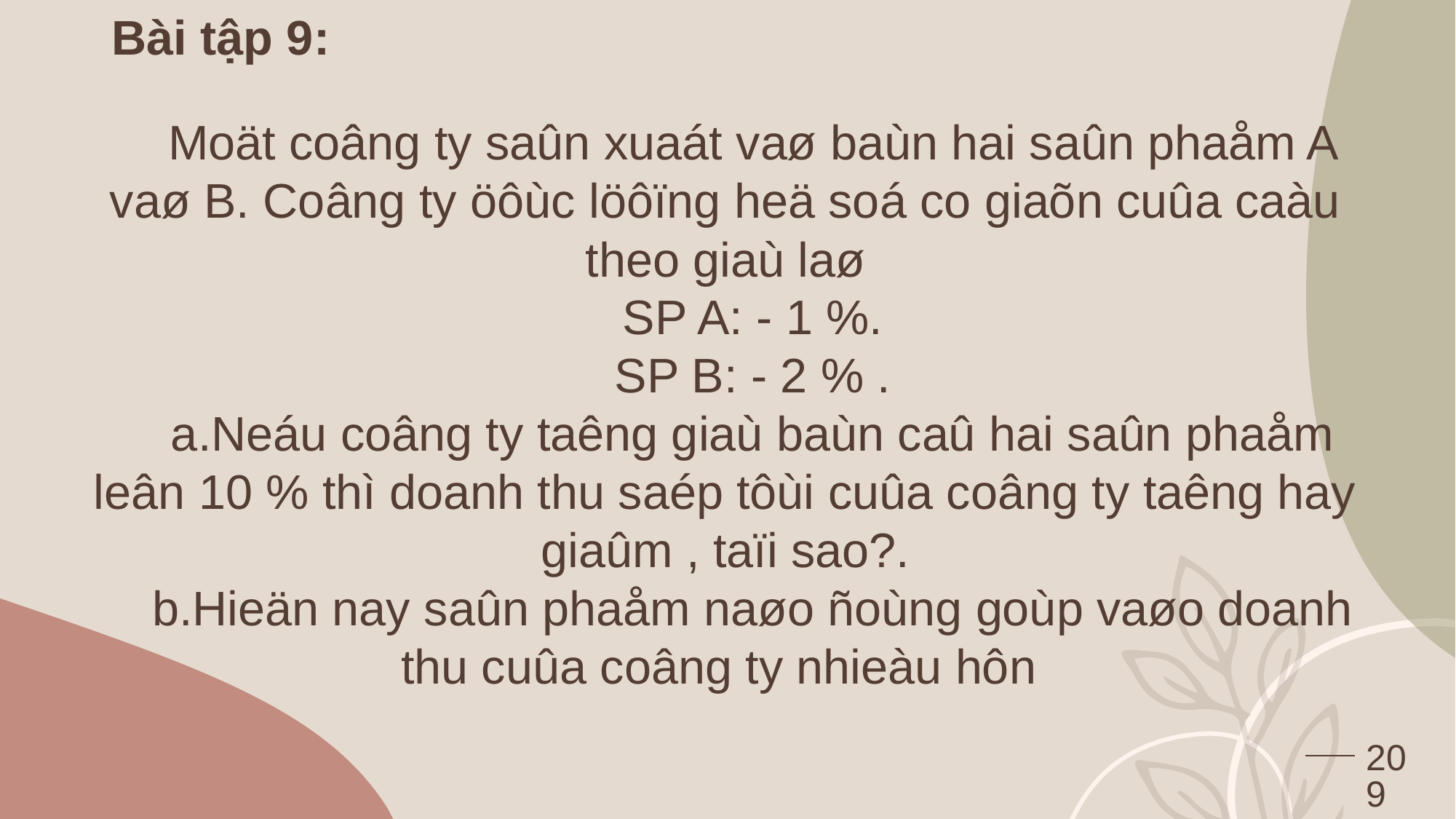

Bài tập 9:
Moät coâng ty saûn xuaát vaø baùn hai saûn phaåm A vaø B. Coâng ty öôùc löôïng heä soá co giaõn cuûa caàu theo giaù laø
SP A: - 1 %.
SP B: - 2 % .
Neáu coâng ty taêng giaù baùn caû hai saûn phaåm leân 10 % thì doanh thu saép tôùi cuûa coâng ty taêng hay giaûm , taïi sao?.
Hieän nay saûn phaåm naøo ñoùng goùp vaøo doanh thu cuûa coâng ty nhieàu hôn

209